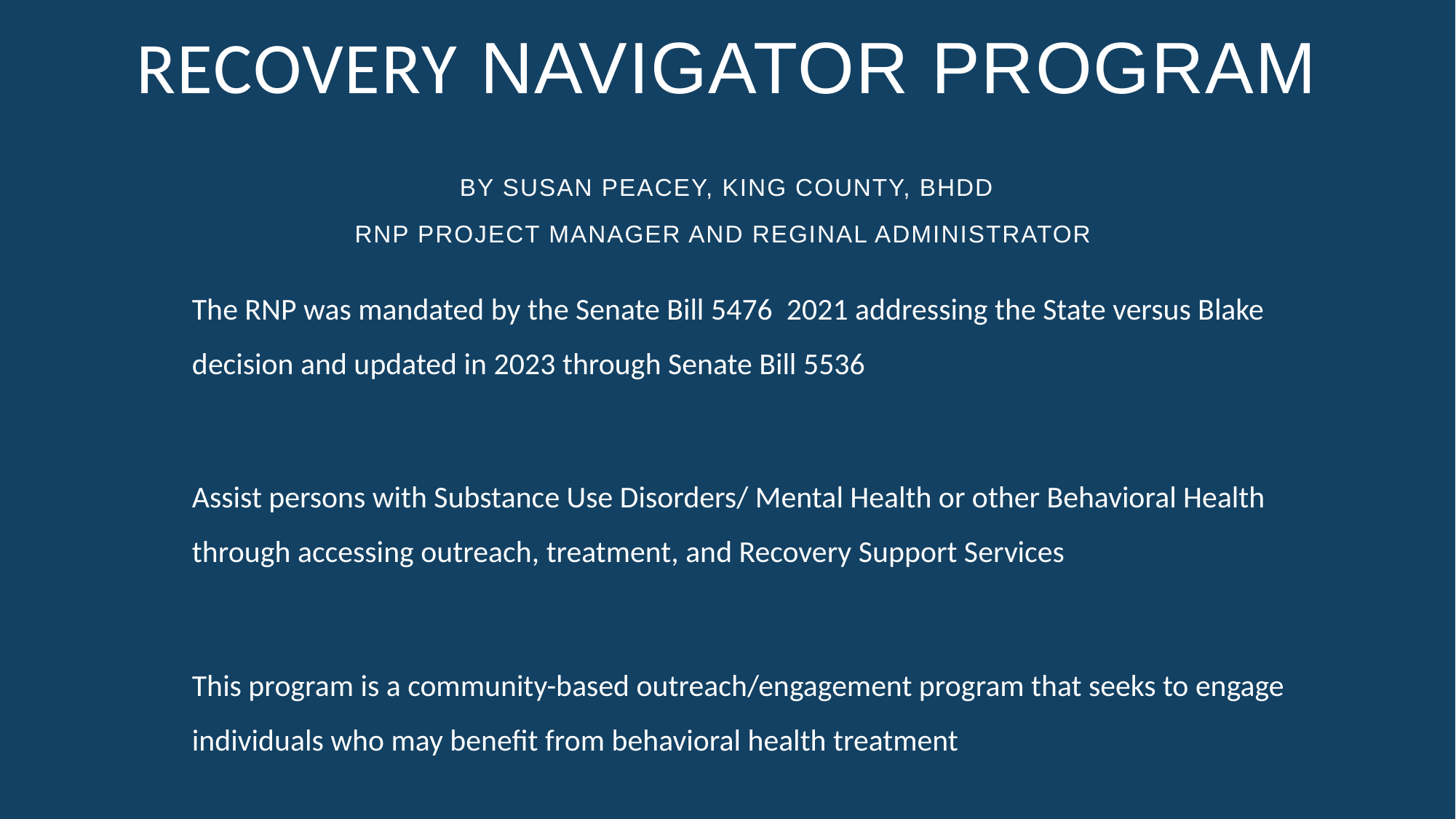

# Recovery Navigator Program by Susan Peacey, King County, BHDD RNP Project Manager and reginal Administrator
The RNP was mandated by the Senate Bill 5476  2021 addressing the State versus Blake decision and updated in 2023 through Senate Bill 5536

Assist persons with Substance Use Disorders/ Mental Health or other Behavioral Health through accessing outreach, treatment, and Recovery Support Services

This program is a community-based outreach/engagement program that seeks to engage individuals who may benefit from behavioral health treatment